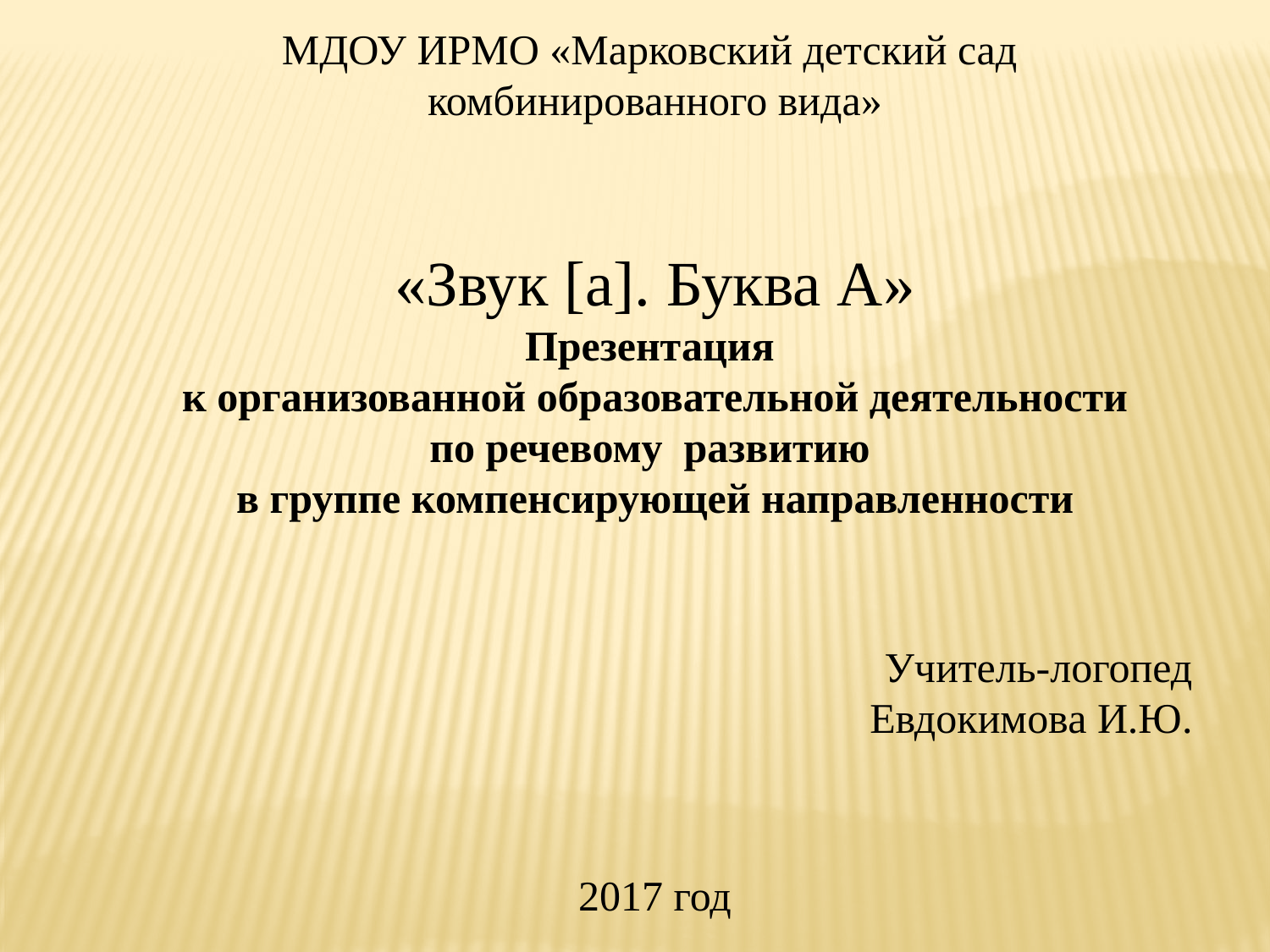

МДОУ ИРМО «Марковский детский сад
комбинированного вида»

«Звук [а]. Буква А»
Презентация
к организованной образовательной деятельности
по речевому  развитию
в группе компенсирующей направленности

Учитель-логопед
                                                                 Евдокимова И.Ю.

2017 год